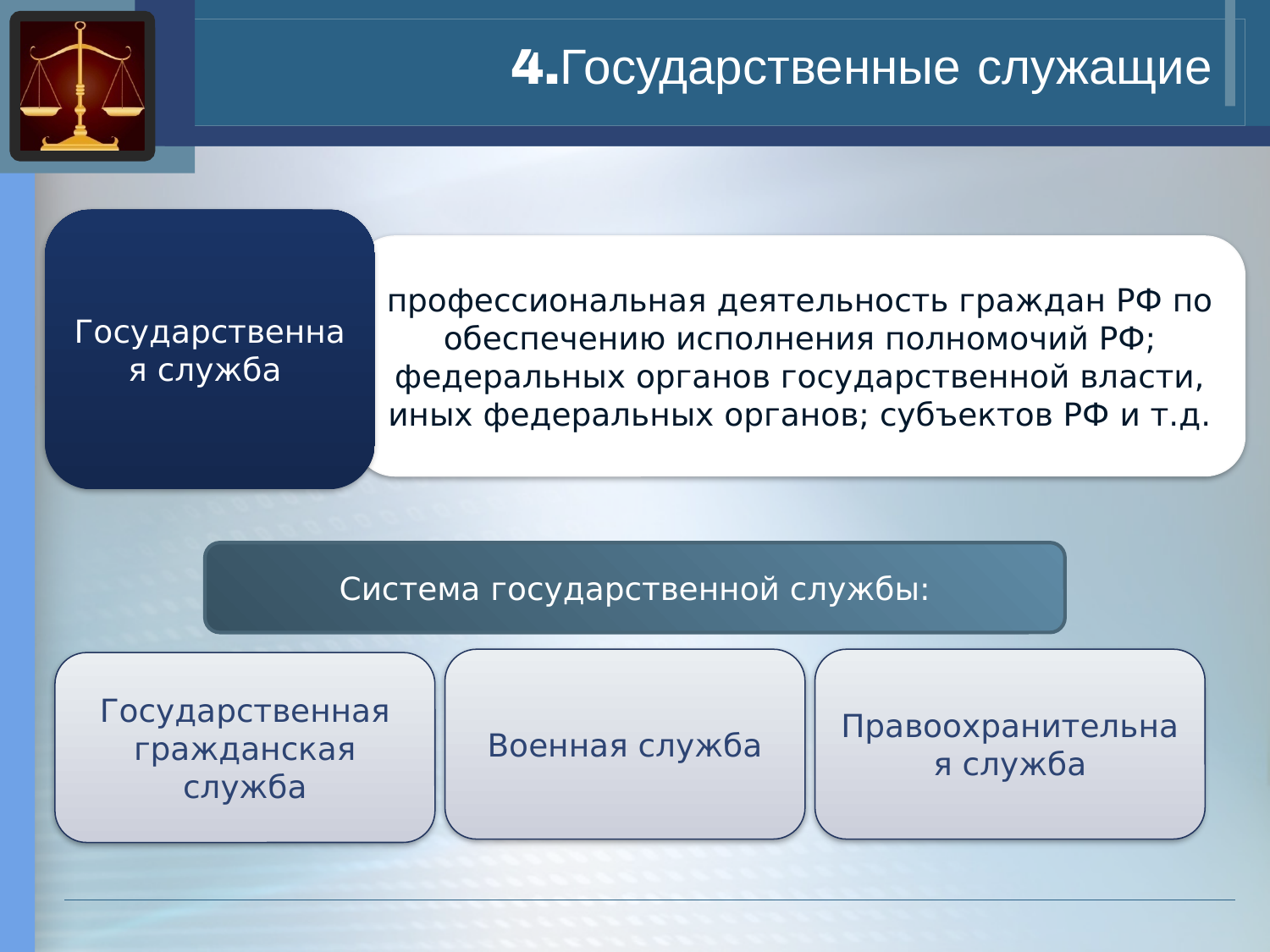

# 4.Государственные служащие
Государственная служба
профессиональная деятельность граждан РФ по обеспечению исполнения полномочий РФ; федеральных органов государственной власти, иных федеральных органов; субъектов РФ и т.д.
Система государственной службы:
Военная служба
Правоохранительная служба
Государственная гражданская служба
12